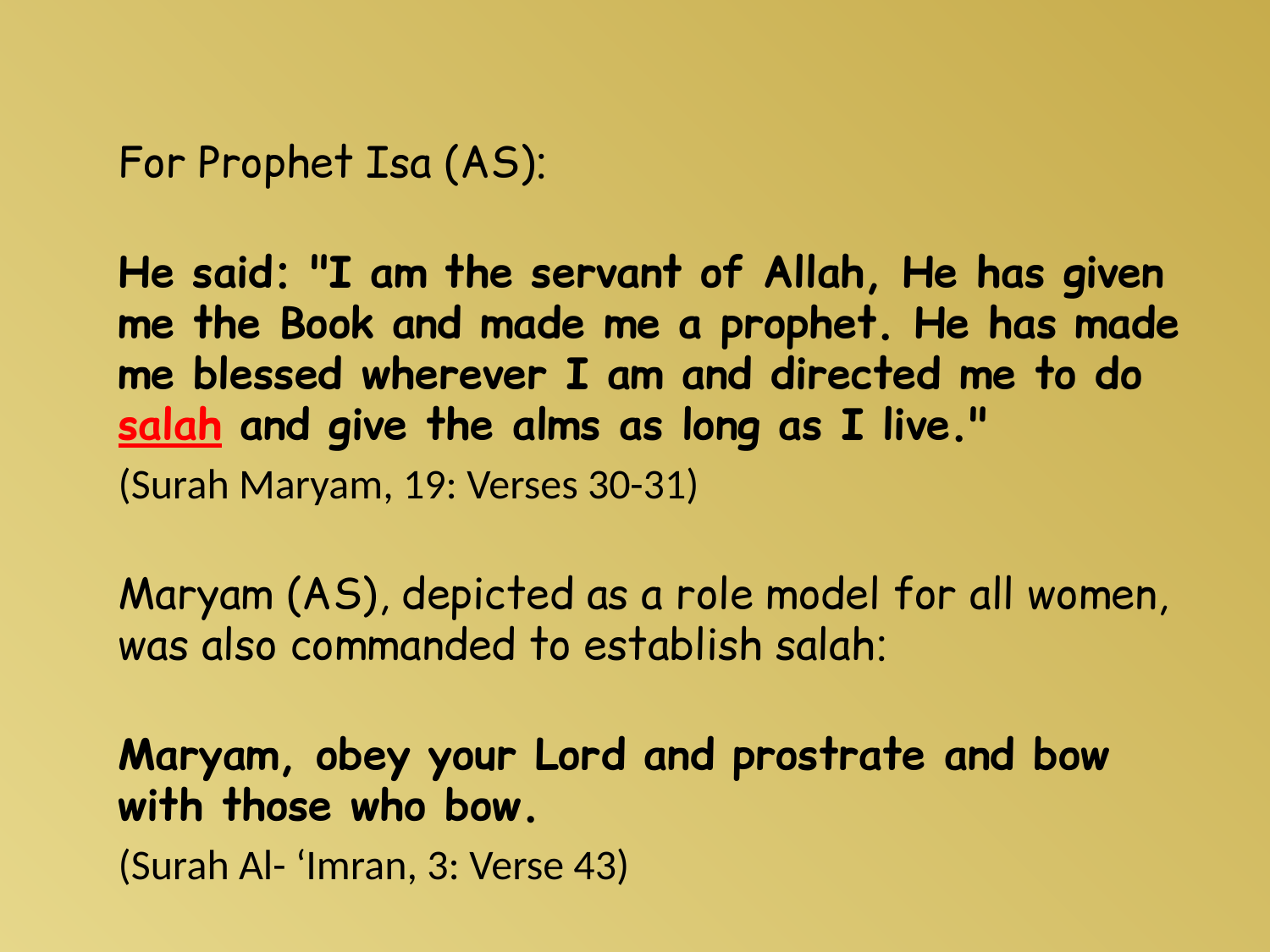

#
	For Prophet Isa (AS):
He said: "I am the servant of Allah, He has given me the Book and made me a prophet. He has made me blessed wherever I am and directed me to do salah and give the alms as long as I live."
	(Surah Maryam, 19: Verses 30-31)
Maryam (AS), depicted as a role model for all women, was also commanded to establish salah:
Maryam, obey your Lord and prostrate and bow with those who bow.
	(Surah Al- ‘Imran, 3: Verse 43)